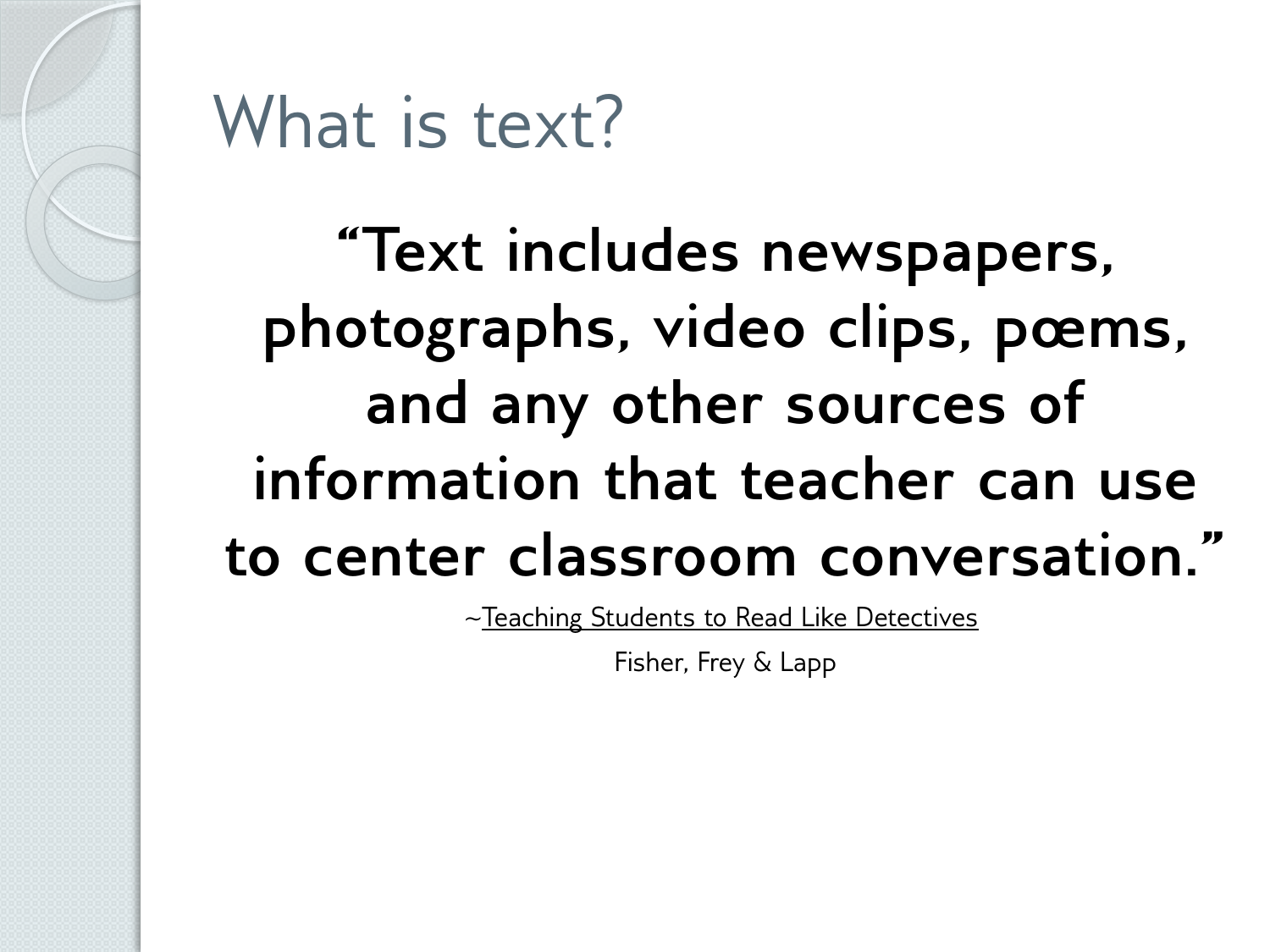

# What is text?
“Text includes newspapers, photographs, video clips, poems, and any other sources of information that teacher can use to center classroom conversation.”
~Teaching Students to Read Like Detectives
Fisher, Frey & Lapp